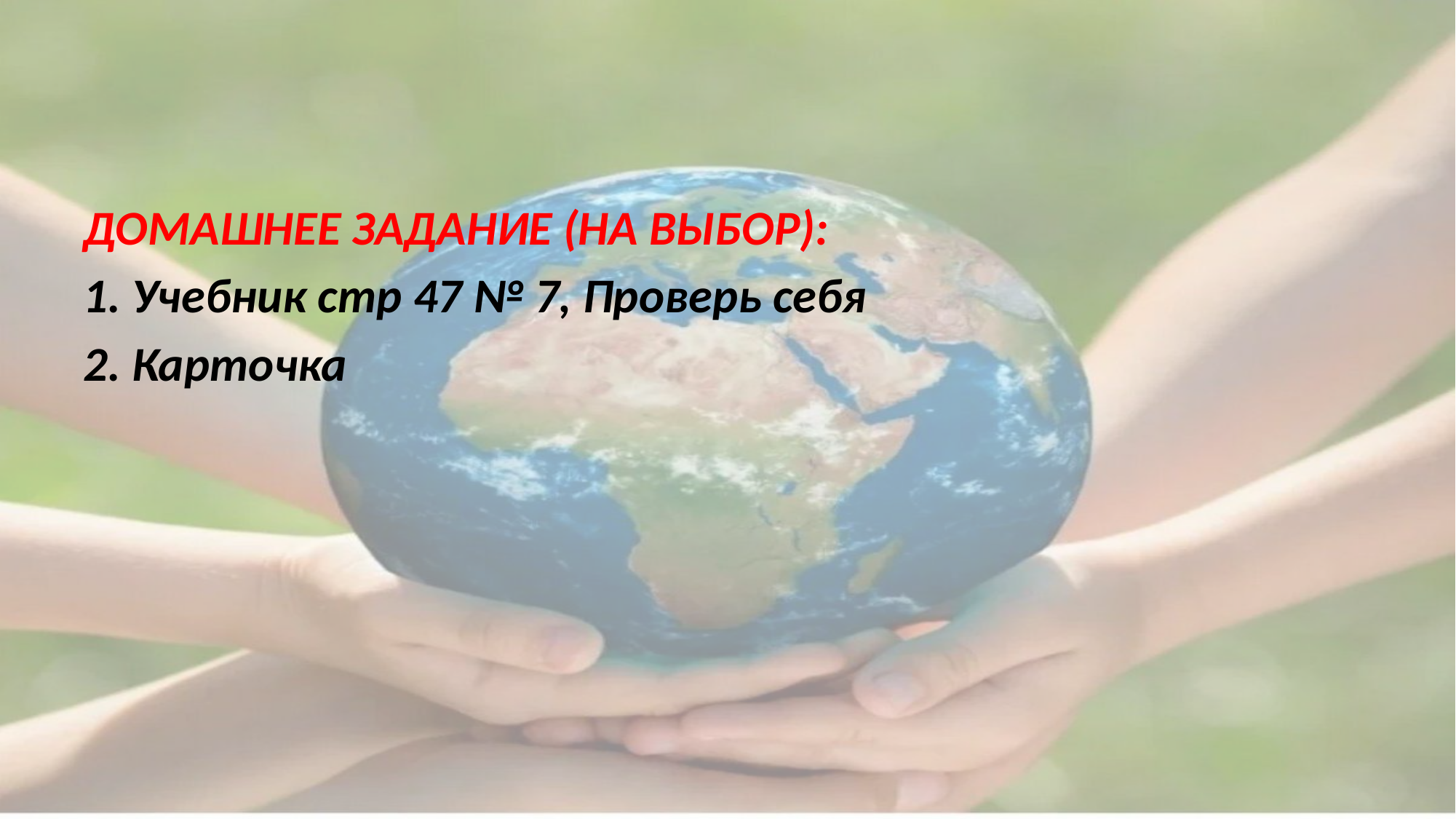

#
ДОМАШНЕЕ ЗАДАНИЕ (НА ВЫБОР):
1. Учебник стр 47 № 7, Проверь себя
2. Карточка